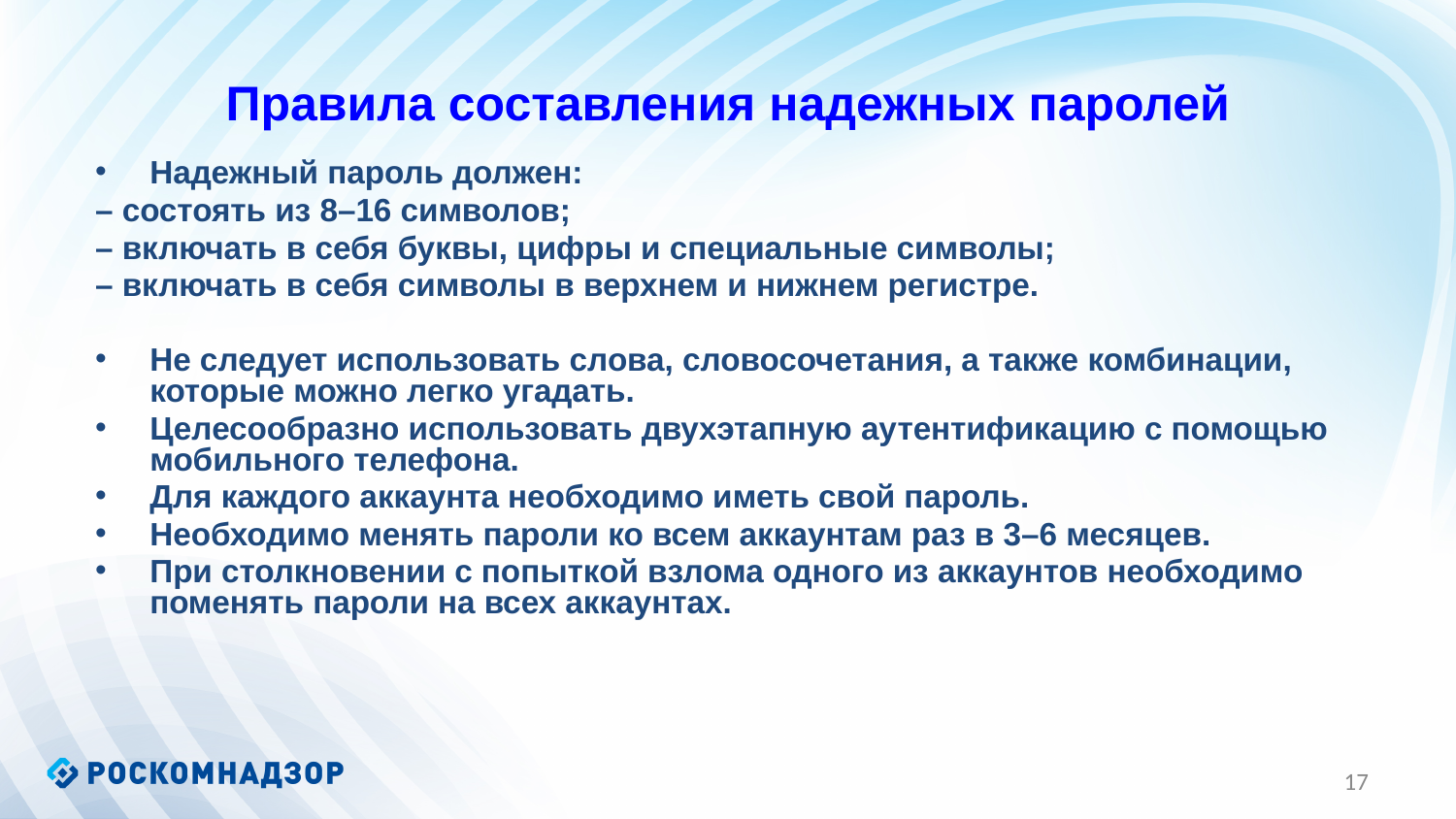

# Правила составления надежных паролей
Надежный пароль должен:
– состоять из 8–16 символов;
– включать в себя буквы, цифры и специальные символы;
– включать в себя символы в верхнем и нижнем регистре.

Не следует использовать слова, словосочетания, а также комбинации, которые можно легко угадать.
Целесообразно использовать двухэтапную аутентификацию с помощью мобильного телефона.
Для каждого аккаунта необходимо иметь свой пароль.
Необходимо менять пароли ко всем аккаунтам раз в 3–6 месяцев.
При столкновении с попыткой взлома одного из аккаунтов необходимо поменять пароли на всех аккаунтах.
17